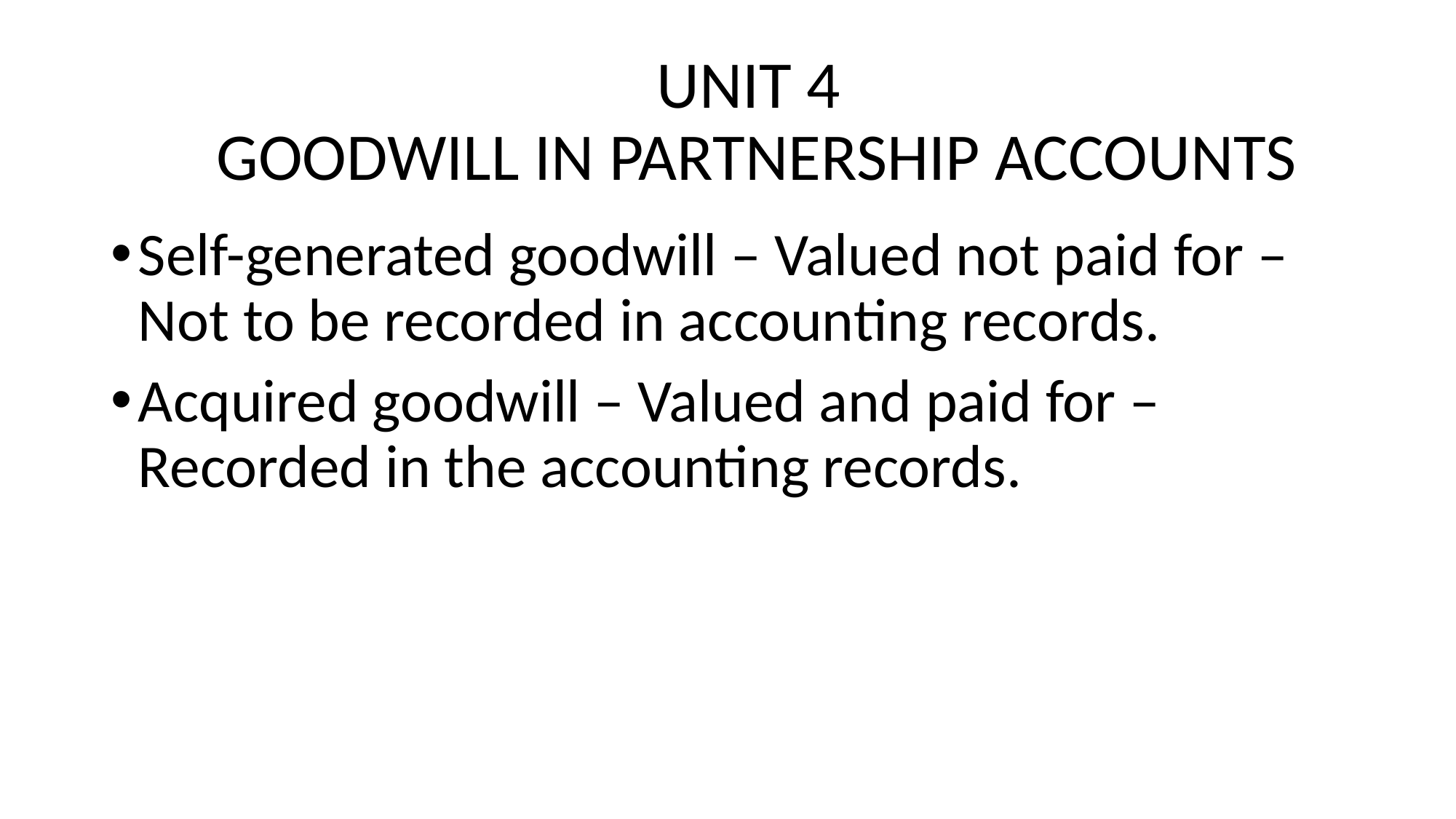

# UNIT 4 GOODWILL IN PARTNERSHIP ACCOUNTS
Self-generated goodwill – Valued not paid for – Not to be recorded in accounting records.
Acquired goodwill – Valued and paid for – Recorded in the accounting records.